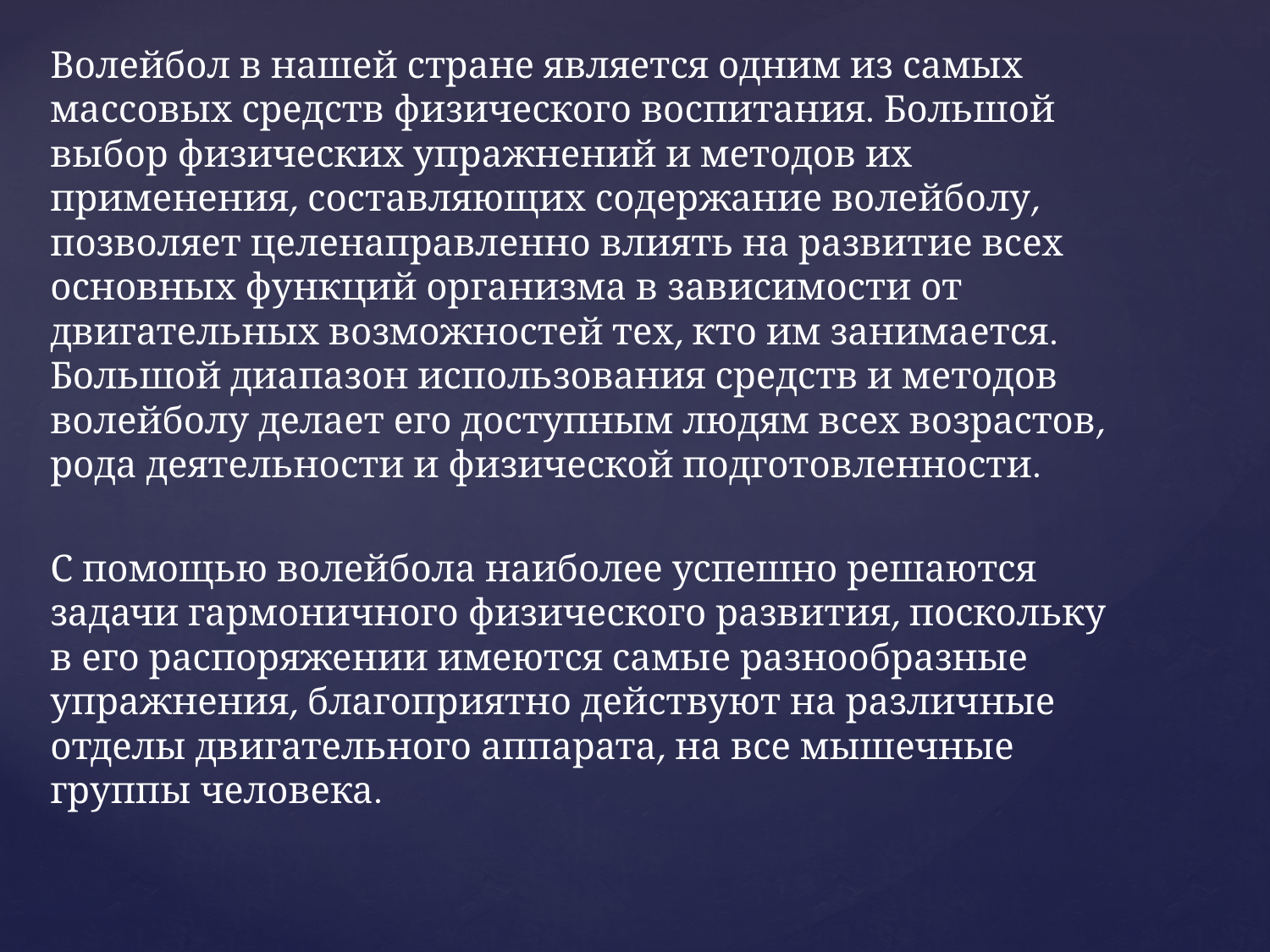

Волейбол в нашей стране является одним из самых массовых средств физического воспитания. Большой выбор физических упражнений и методов их применения, составляющих содержание волейболу, позволяет целенаправленно влиять на развитие всех основных функций организма в зависимости от двигательных возможностей тех, кто им занимается. Большой диапазон использования средств и методов волейболу делает его доступным людям всех возрастов, рода деятельности и физической подготовленности.

С помощью волейбола наиболее успешно решаются задачи гармоничного физического развития, поскольку в его распоряжении имеются самые разнообразные упражнения, благоприятно действуют на различные отделы двигательного аппарата, на все мышечные группы человека.
#